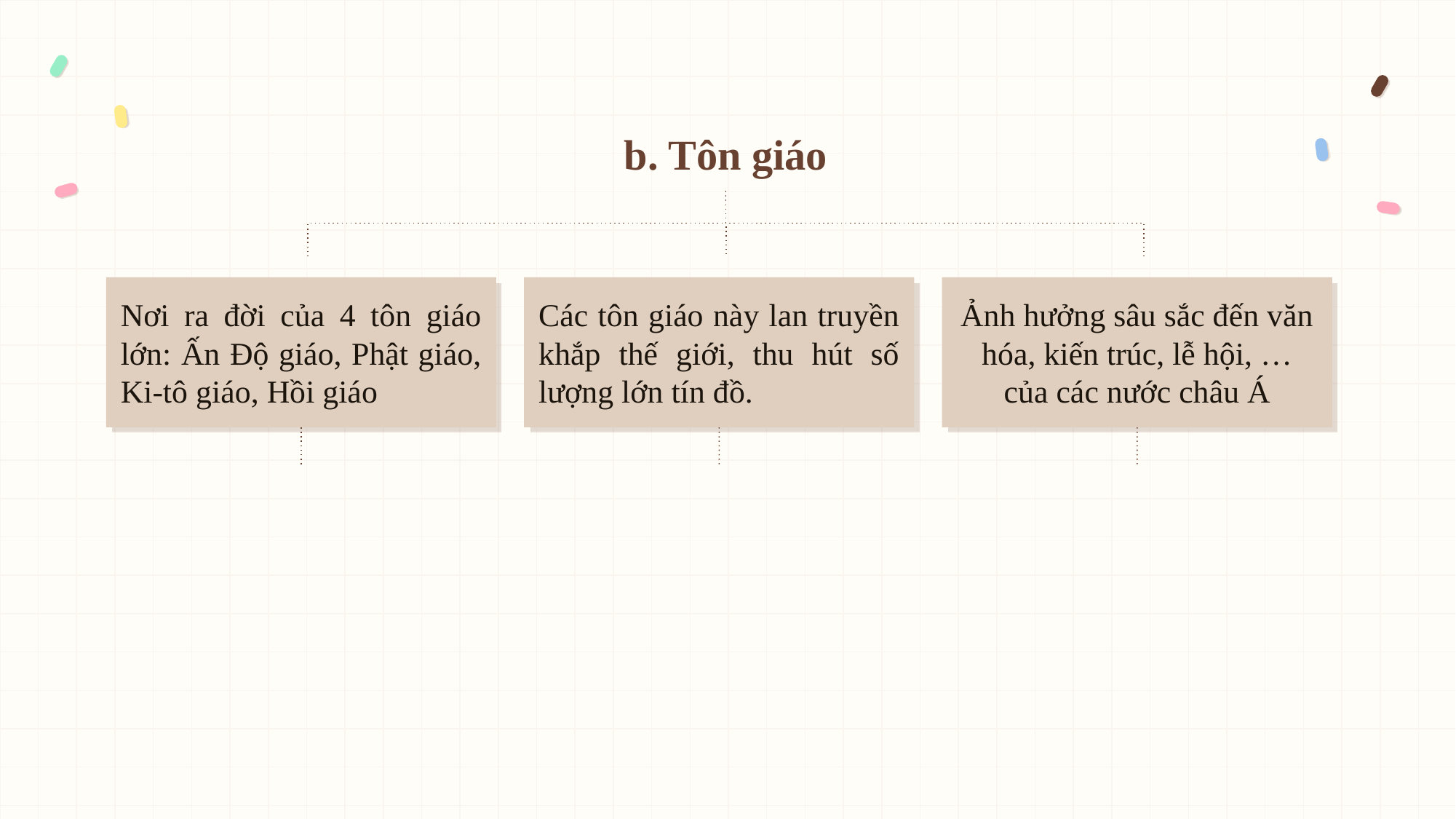

b. Tôn giáo
Nơi ra đời của 4 tôn giáo lớn: Ấn Độ giáo, Phật giáo, Ki-tô giáo, Hồi giáo
Các tôn giáo này lan truyền khắp thế giới, thu hút số lượng lớn tín đồ.
Ảnh hưởng sâu sắc đến văn hóa, kiến trúc, lễ hội, … của các nước châu Á